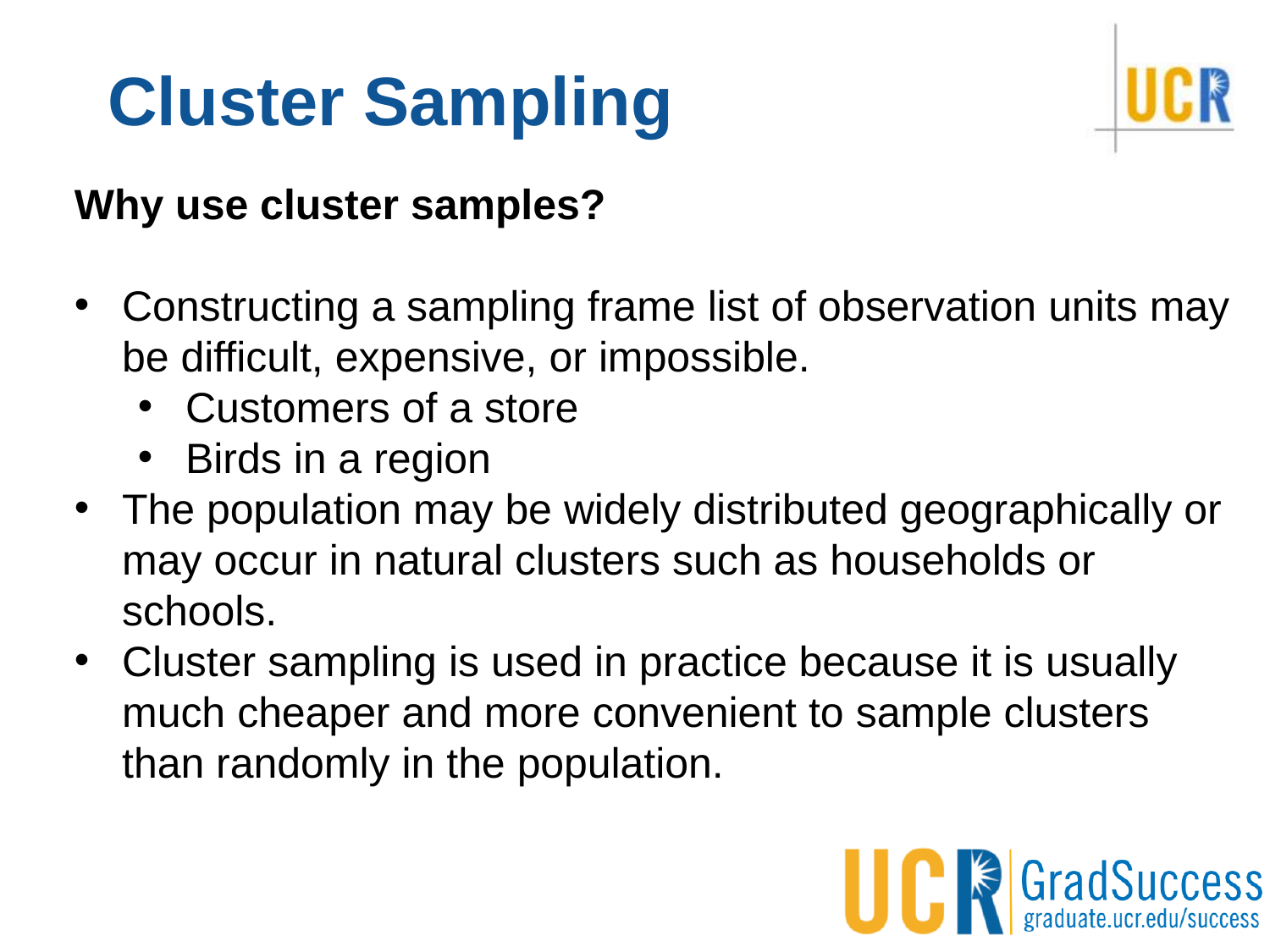

# Cluster Sampling
Why use cluster samples?

Constructing a sampling frame list of observation units may be difficult, expensive, or impossible.
Customers of a store
Birds in a region
The population may be widely distributed geographically or may occur in natural clusters such as households or schools.
Cluster sampling is used in practice because it is usually much cheaper and more convenient to sample clusters than randomly in the population.